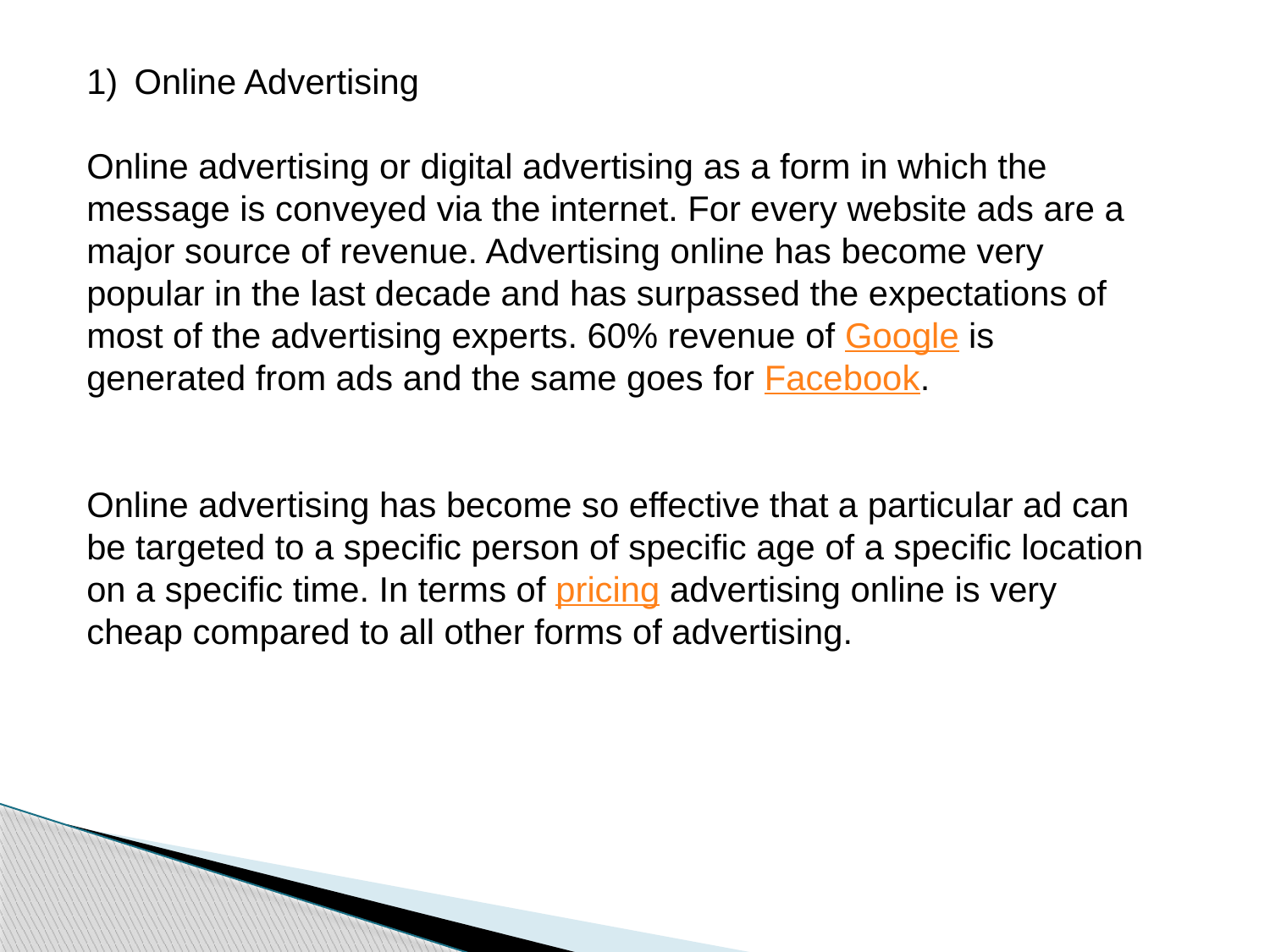

Online Advertising

Online advertising or digital advertising as a form in which the message is conveyed via the internet. For every website ads are a major source of revenue. Advertising online has become very popular in the last decade and has surpassed the expectations of most of the advertising experts. 60% revenue of Google is generated from ads and the same goes for Facebook.

Online advertising has become so effective that a particular ad can be targeted to a specific person of specific age of a specific location on a specific time. In terms of pricing advertising online is very cheap compared to all other forms of advertising.